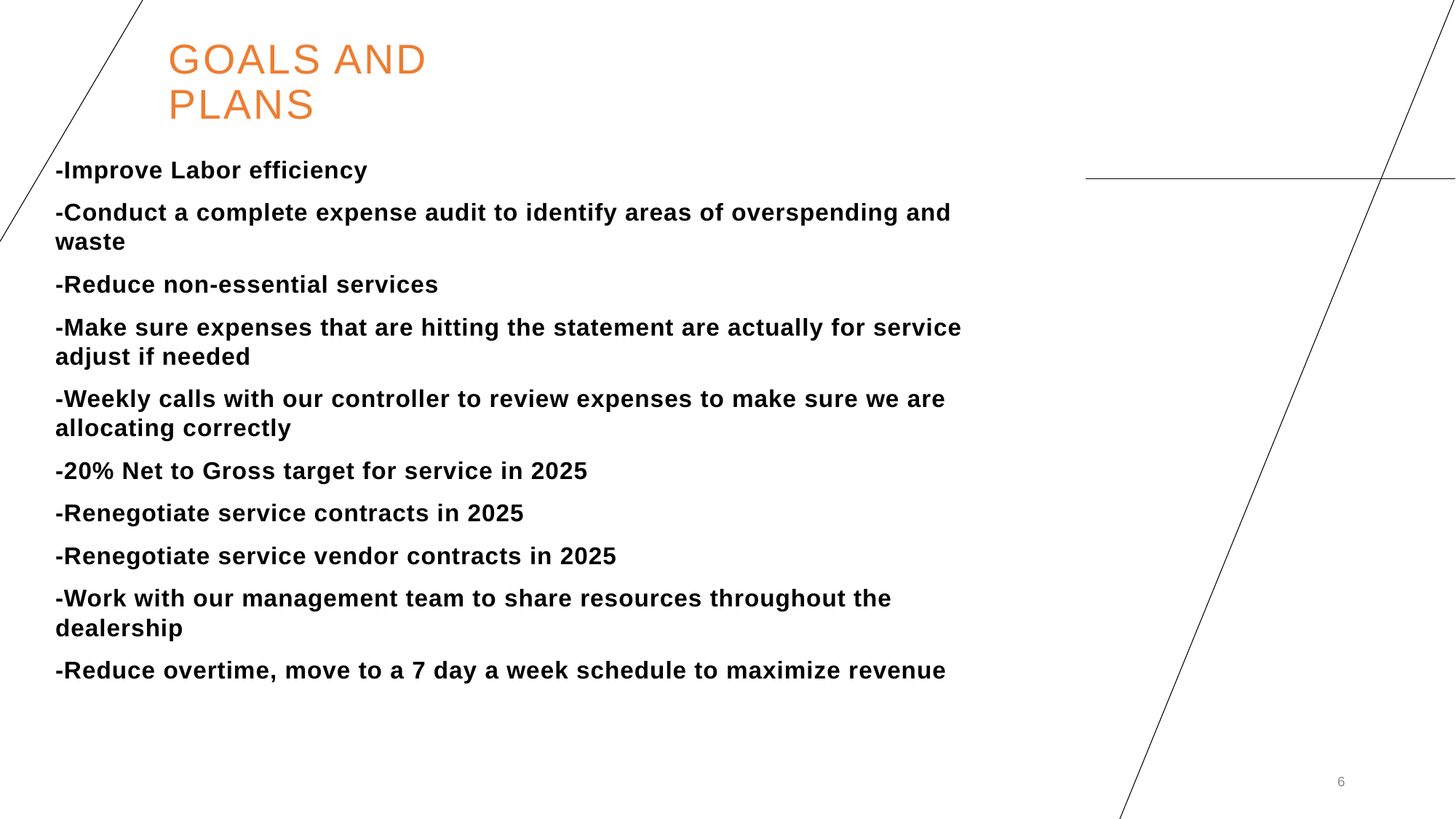

# Goals and Plans
-Improve Labor efficiency
-Conduct a complete expense audit to identify areas of overspending and waste
-Reduce non-essential services
-Make sure expenses that are hitting the statement are actually for service adjust if needed
-Weekly calls with our controller to review expenses to make sure we are allocating correctly
-20% Net to Gross target for service in 2025
-Renegotiate service contracts in 2025
-Renegotiate service vendor contracts in 2025
-Work with our management team to share resources throughout the dealership
-Reduce overtime, move to a 7 day a week schedule to maximize revenue

6